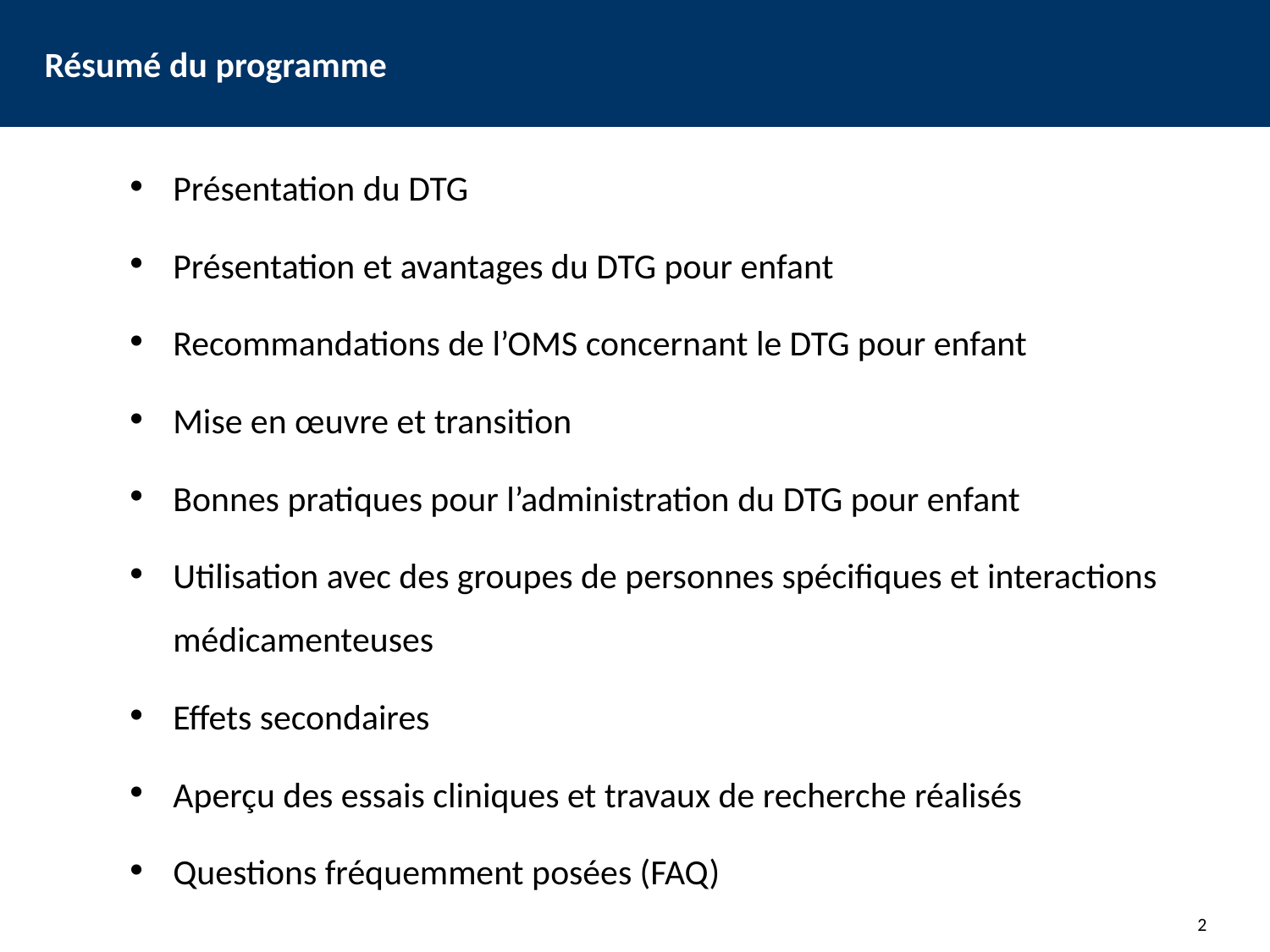

# Résumé du programme
Présentation du DTG
Présentation et avantages du DTG pour enfant
Recommandations de l’OMS concernant le DTG pour enfant
Mise en œuvre et transition
Bonnes pratiques pour l’administration du DTG pour enfant
Utilisation avec des groupes de personnes spécifiques et interactions médicamenteuses
Effets secondaires
Aperçu des essais cliniques et travaux de recherche réalisés
Questions fréquemment posées (FAQ)